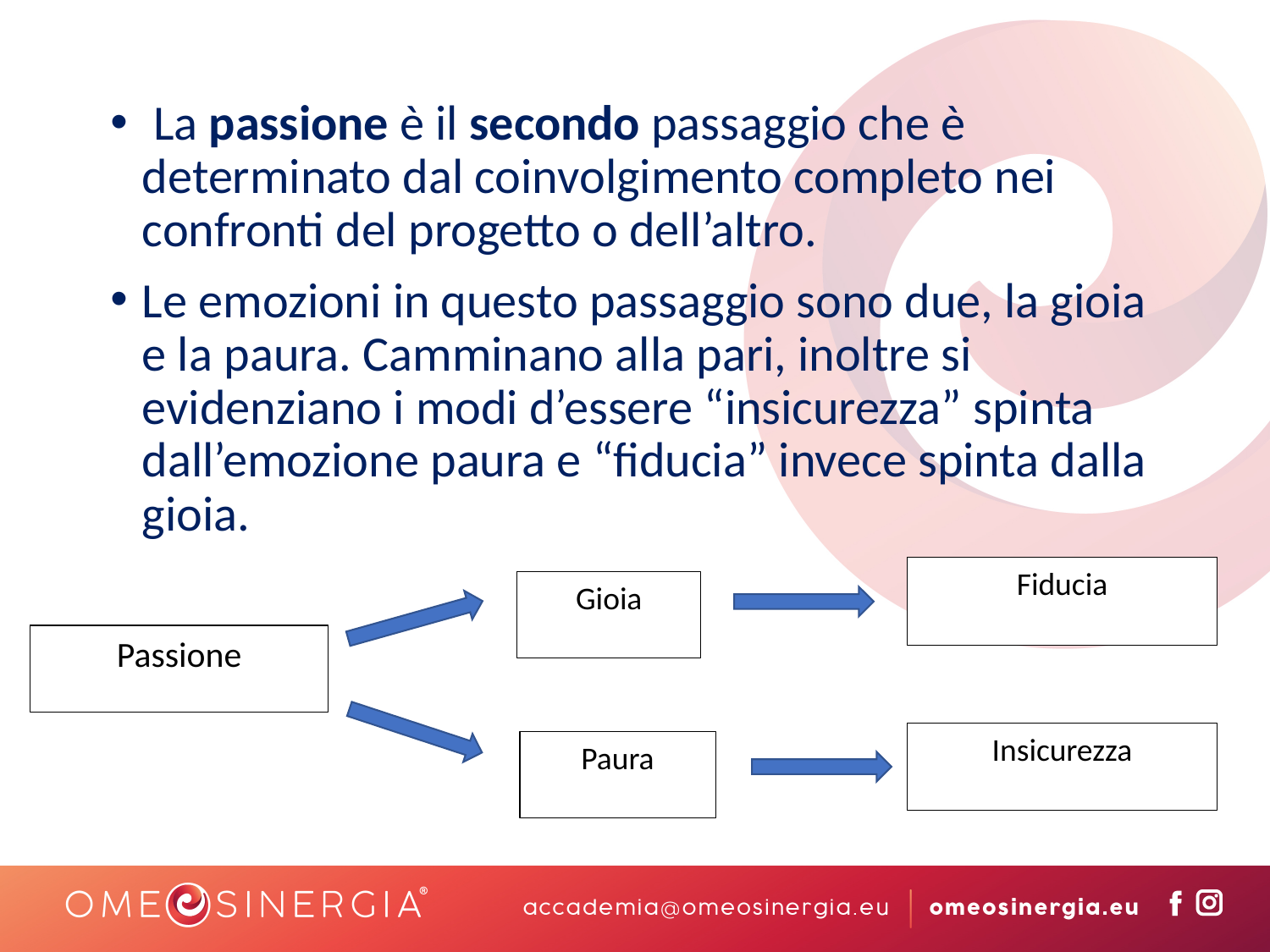

La passione è il secondo passaggio che è determinato dal coinvolgimento completo nei confronti del progetto o dell’altro.
Le emozioni in questo passaggio sono due, la gioia e la paura. Camminano alla pari, inoltre si evidenziano i modi d’essere “insicurezza” spinta dall’emozione paura e “fiducia” invece spinta dalla gioia.

Fiducia
Gioia

Passione

Insicurezza
Paura